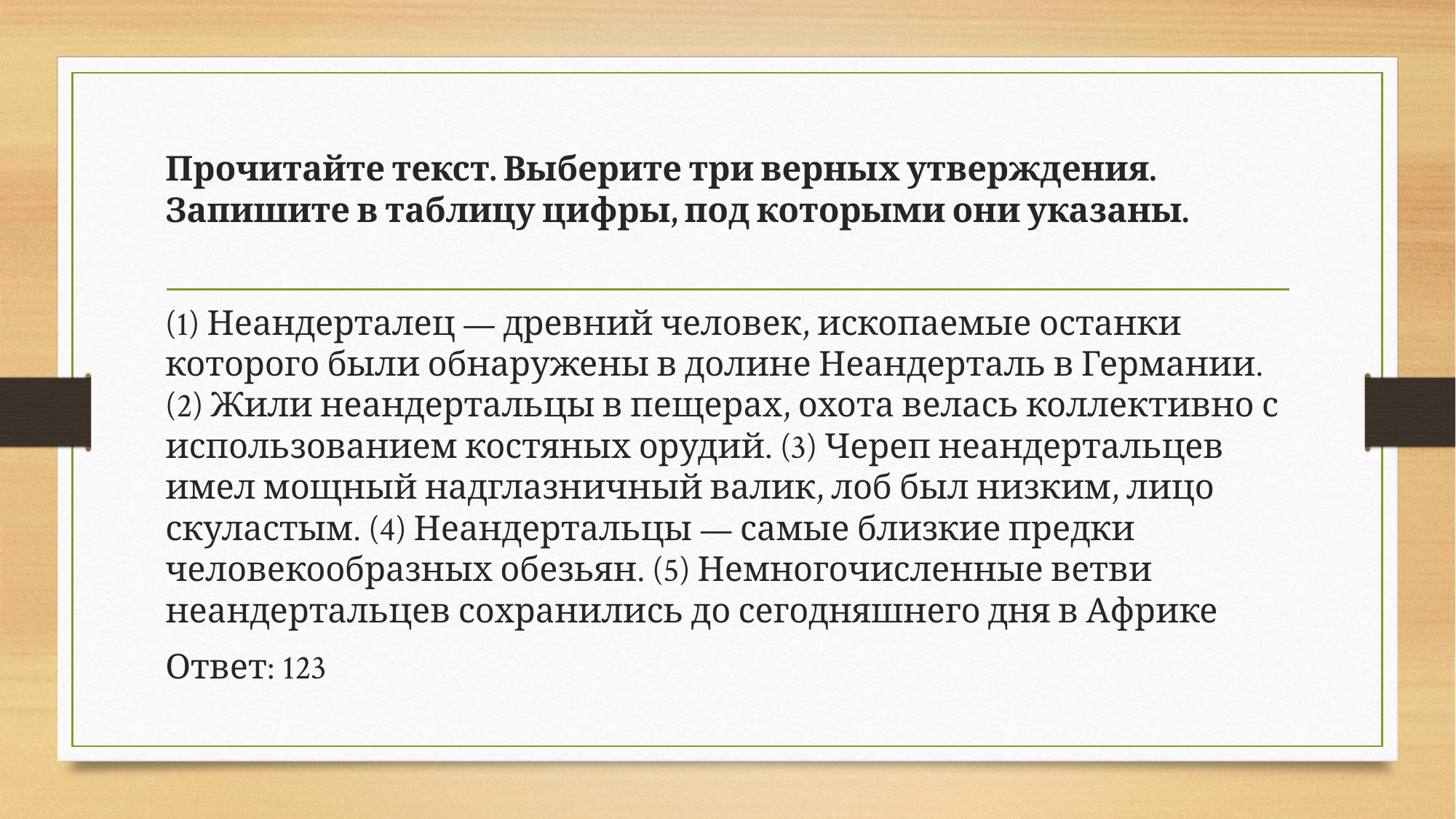

#
Прочитайте текст. Выберите три верных утверждения. Запишите в таблицу цифры, под которыми они указаны.

(1) Неандерталец — древний человек, ископаемые останки которого были обнаружены в долине Неандерталь в Германии. (2) Жили неандертальцы в пещерах, охота велась коллективно с использованием костяных орудий. (3) Череп неандертальцев имел мощный надглазничный валик, лоб был низким, лицо скуластым. (4) Неандертальцы — самые близкие предки человекообразных обезьян. (5) Немногочисленные ветви неандертальцев сохранились до сегодняшнего дня в Африке
Ответ: 123